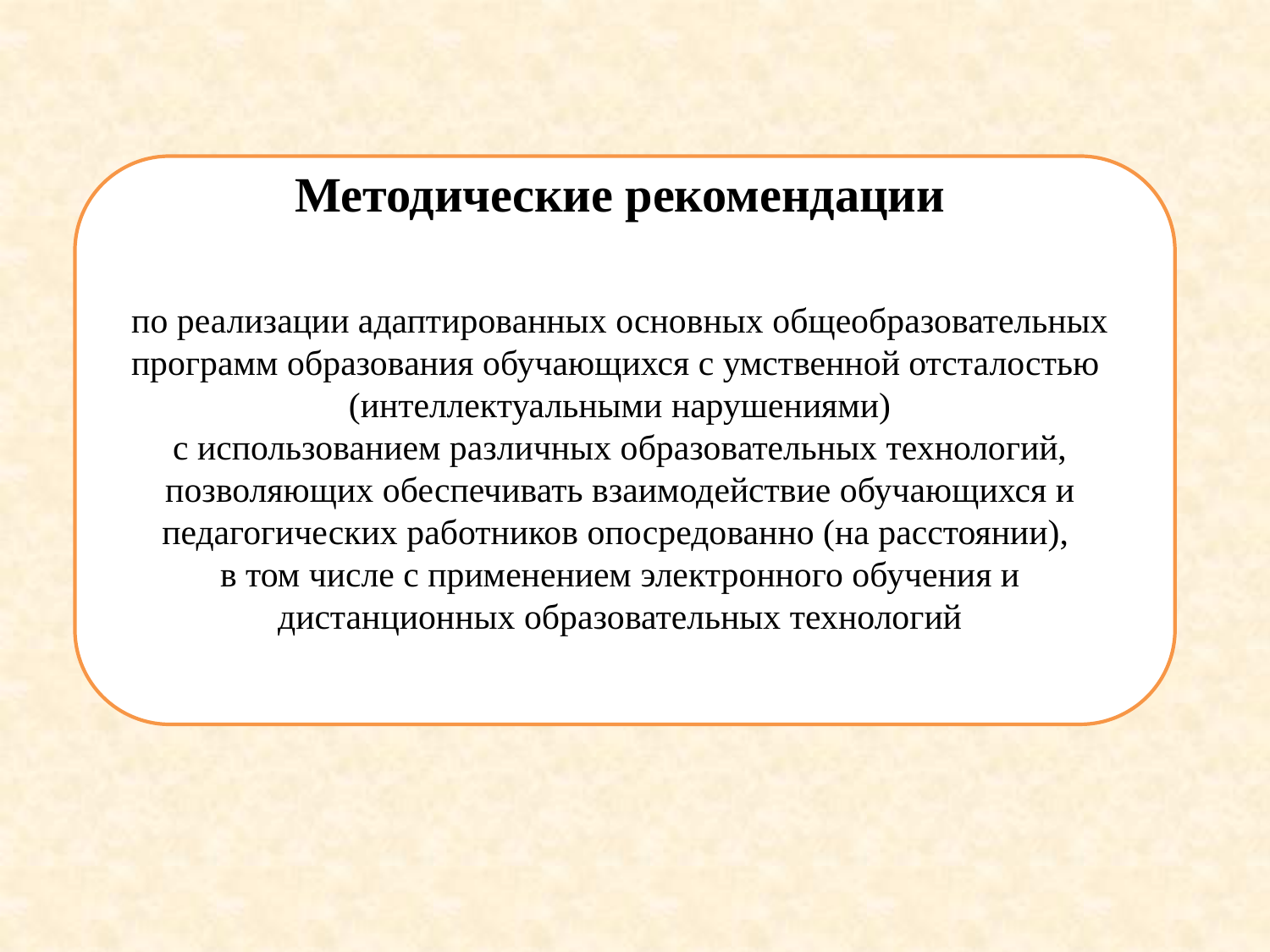

Методические рекомендации

по реализации адаптированных основных общеобразовательных программ образования обучающихся с умственной отсталостью
(интеллектуальными нарушениями)
с использованием различных образовательных технологий,
позволяющих обеспечивать взаимодействие обучающихся и педагогических работников опосредованно (на расстоянии),
в том числе с применением электронного обучения и
дистанционных образовательных технологий